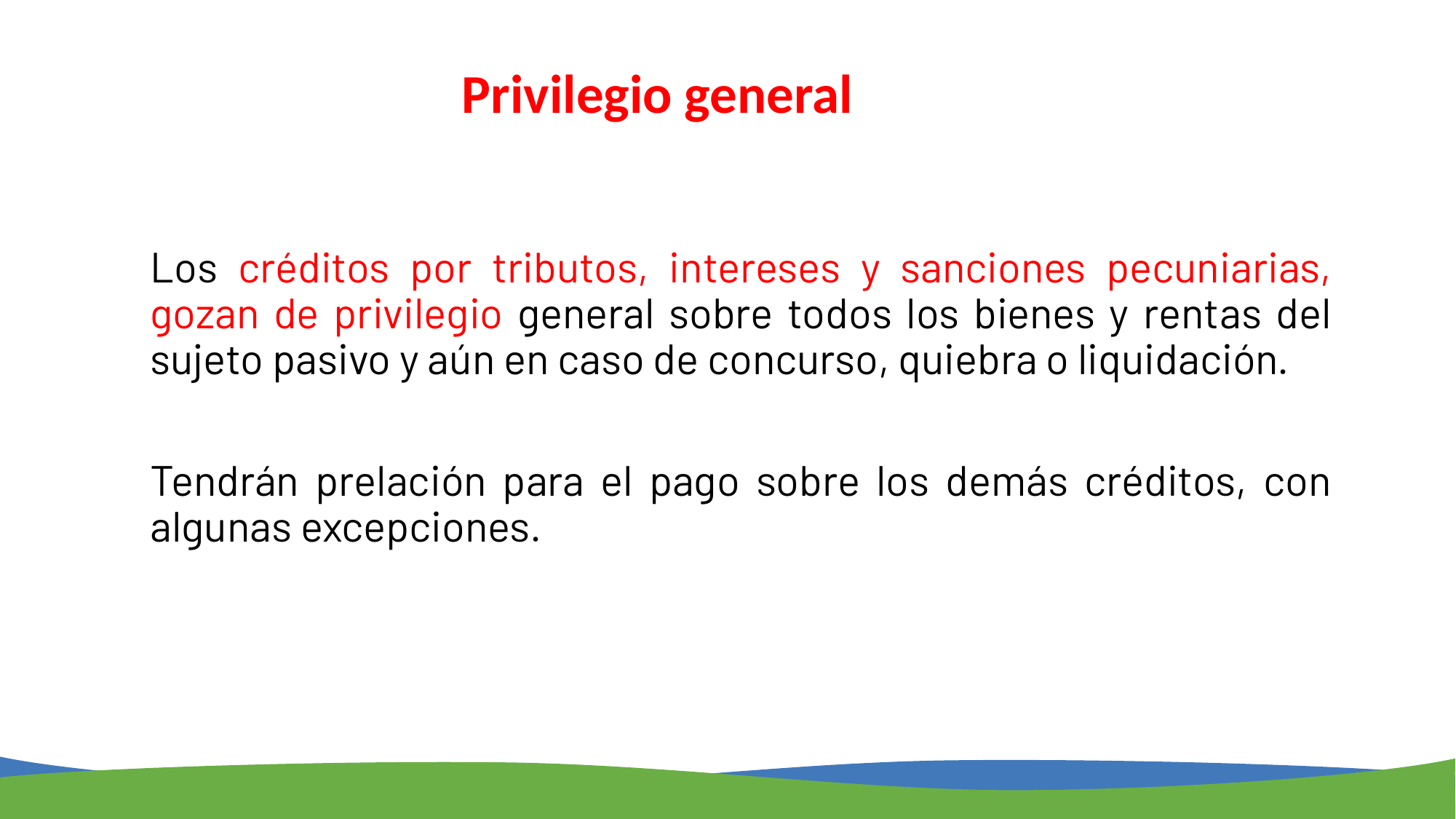

# Privilegio general

Los créditos por tributos, intereses y sanciones pecuniarias, gozan de privilegio general sobre todos los bienes y rentas del sujeto pasivo y aún en caso de concurso, quiebra o liquidación.

Tendrán prelación para el pago sobre los demás créditos, con algunas excepciones.